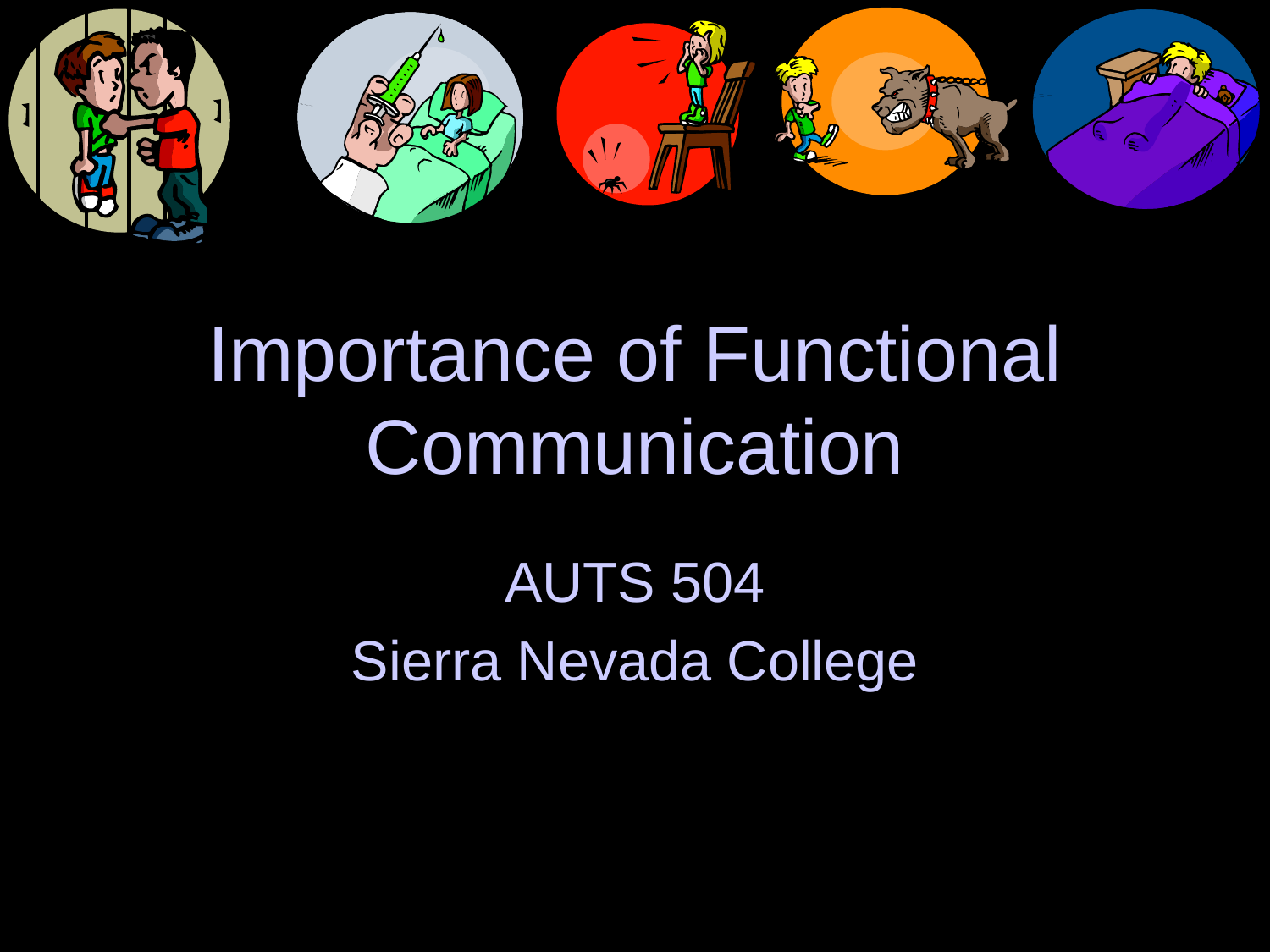

# Importance of Functional Communication
AUTS 504
Sierra Nevada College